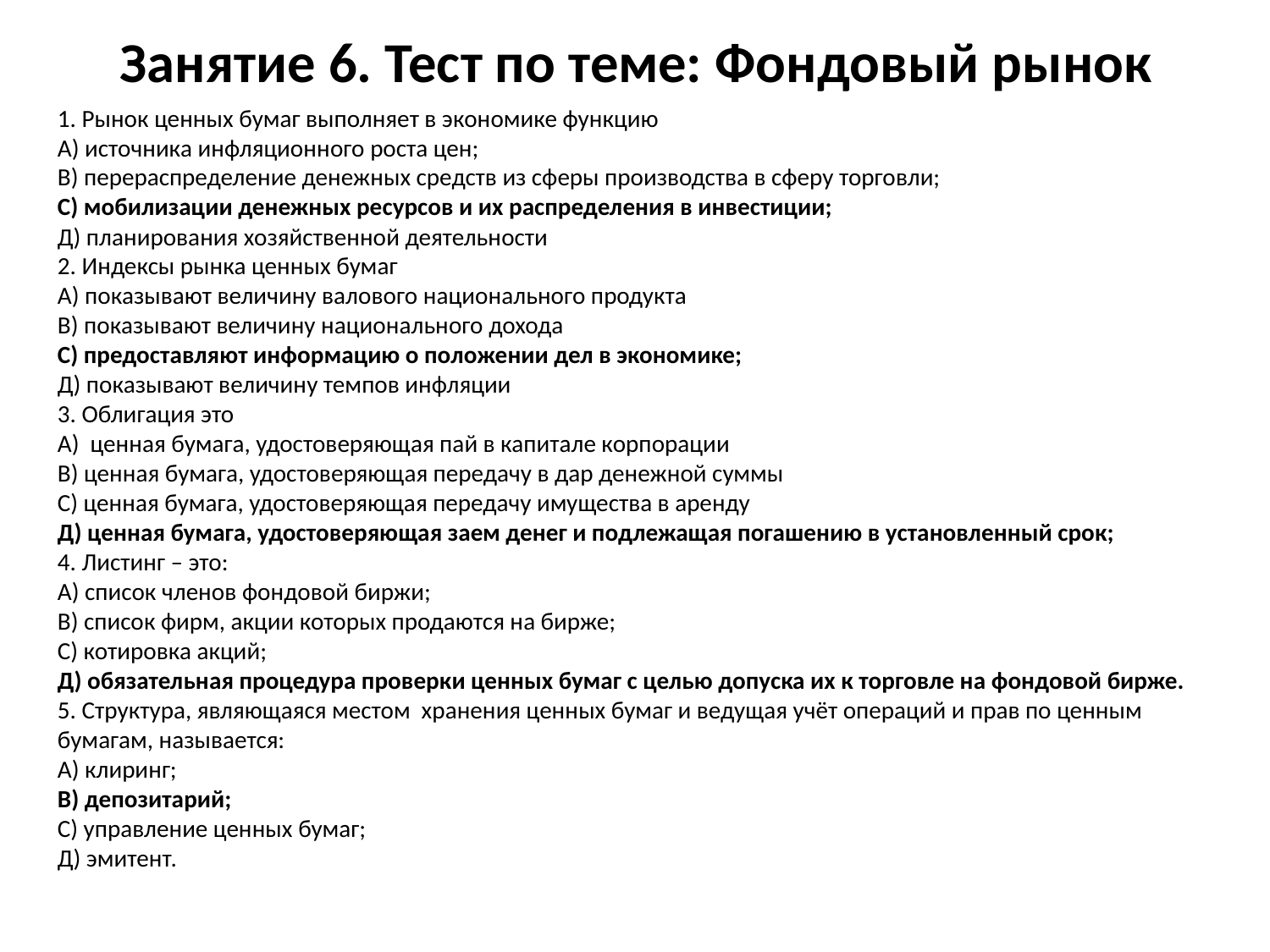

# Занятие 6. Тест по теме: Фондовый рынок
1. Рынок ценных бумаг выполняет в экономике функцию
А) источника инфляционного роста цен;
В) перераспределение денежных средств из сферы производства в сферу торговли;
С) мобилизации денежных ресурсов и их распределения в инвестиции;
Д) планирования хозяйственной деятельности
2. Индексы рынка ценных бумаг
А) показывают величину валового национального продукта
В) показывают величину национального дохода
С) предоставляют информацию о положении дел в экономике;
Д) показывают величину темпов инфляции
3. Облигация это
А)  ценная бумага, удостоверяющая пай в капитале корпорации
В) ценная бумага, удостоверяющая передачу в дар денежной суммы
С) ценная бумага, удостоверяющая передачу имущества в аренду
Д) ценная бумага, удостоверяющая заем денег и подлежащая погашению в установленный срок;
4. Листинг – это:
А) список членов фондовой биржи;
В) список фирм, акции которых продаются на бирже;
С) котировка акций;
Д) обязательная процедура проверки ценных бумаг с целью допуска их к торговле на фондовой бирже.
5. Структура, являющаяся местом  хранения ценных бумаг и ведущая учёт операций и прав по ценным бумагам, называется:
А) клиринг;
В) депозитарий;
С) управление ценных бумаг;
Д) эмитент.